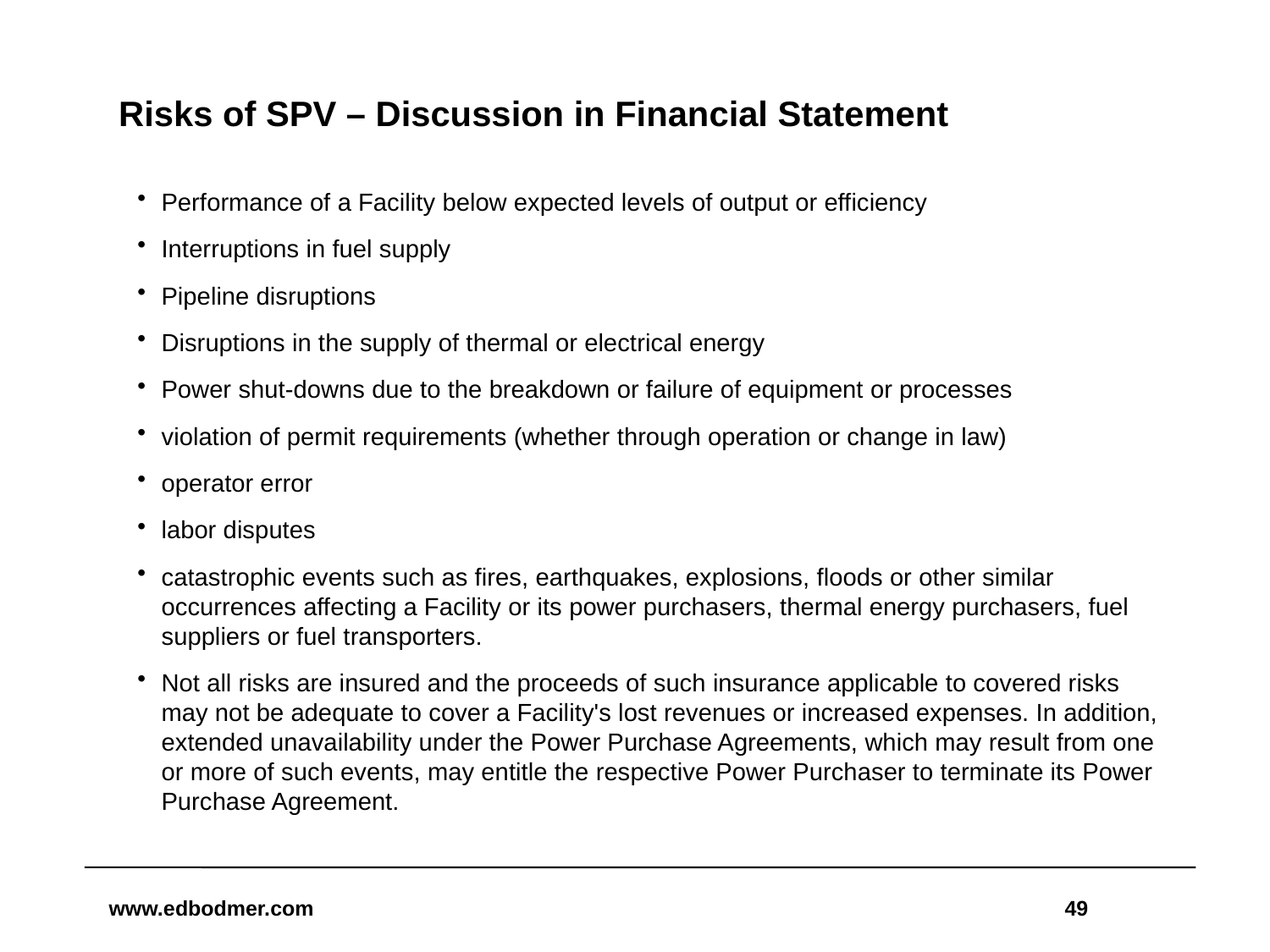

# Risks of SPV – Discussion in Financial Statement
Performance of a Facility below expected levels of output or efficiency
Interruptions in fuel supply
Pipeline disruptions
Disruptions in the supply of thermal or electrical energy
Power shut-downs due to the breakdown or failure of equipment or processes
violation of permit requirements (whether through operation or change in law)
operator error
labor disputes
catastrophic events such as fires, earthquakes, explosions, floods or other similar occurrences affecting a Facility or its power purchasers, thermal energy purchasers, fuel suppliers or fuel transporters.
Not all risks are insured and the proceeds of such insurance applicable to covered risks may not be adequate to cover a Facility's lost revenues or increased expenses. In addition, extended unavailability under the Power Purchase Agreements, which may result from one or more of such events, may entitle the respective Power Purchaser to terminate its Power Purchase Agreement.